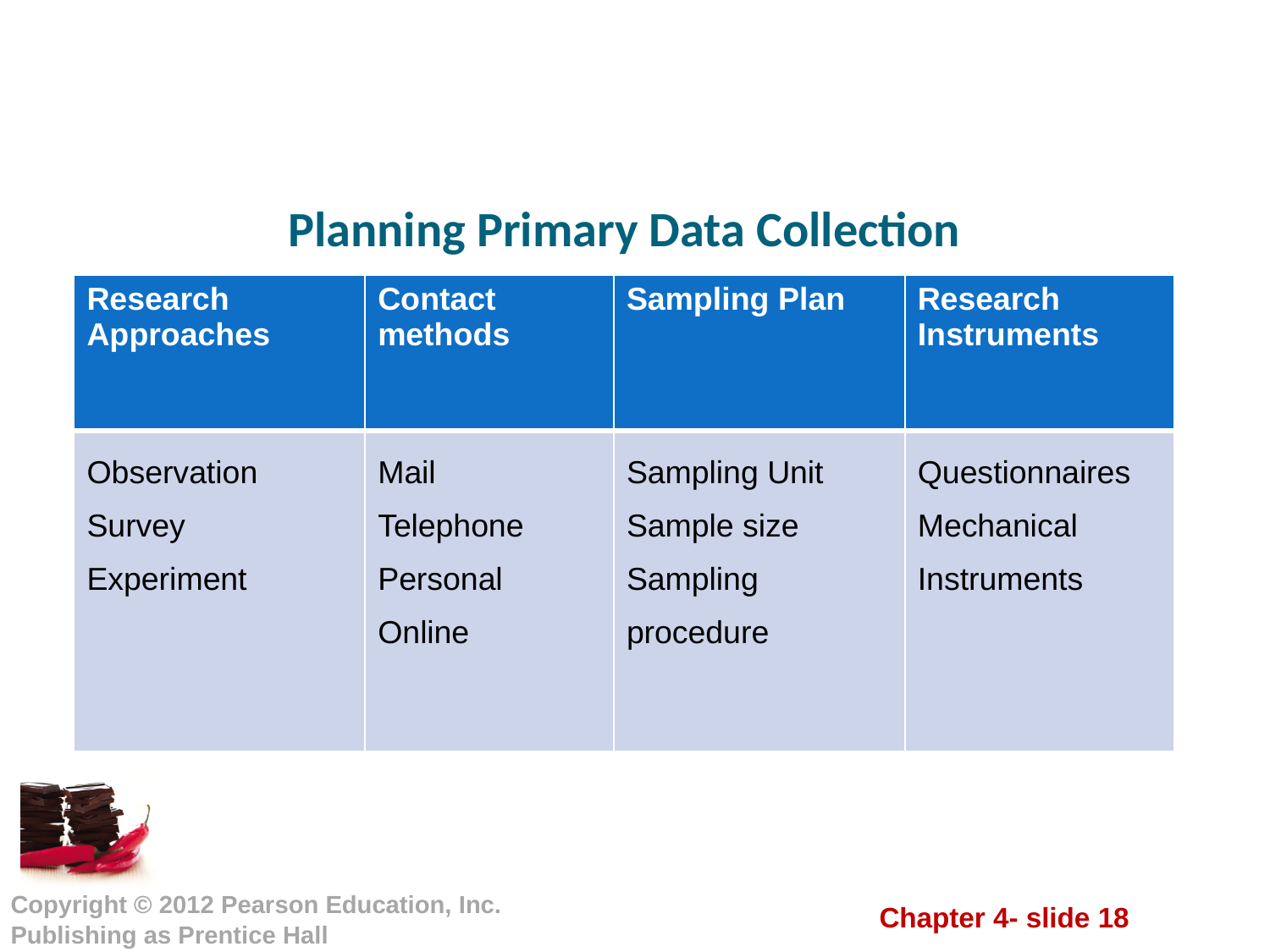

Planning Primary Data Collection
| Research Approaches | Contact methods | Sampling Plan | Research Instruments |
| --- | --- | --- | --- |
| Observation Survey Experiment | Mail Telephone Personal Online | Sampling Unit Sample size Sampling procedure | Questionnaires Mechanical Instruments |